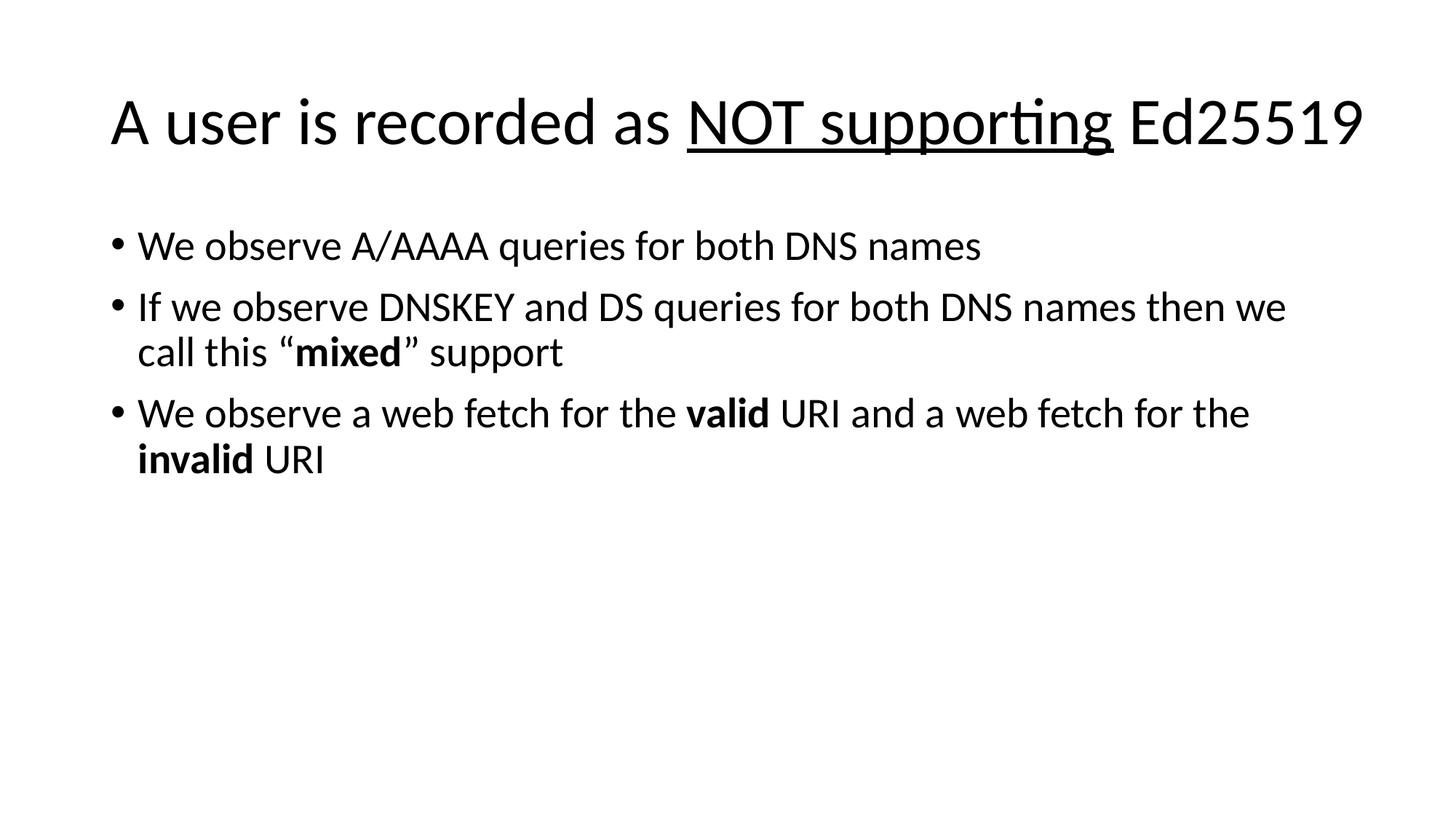

# A user is recorded as NOT supporting Ed25519
We observe A/AAAA queries for both DNS names
If we observe DNSKEY and DS queries for both DNS names then we call this “mixed” support
We observe a web fetch for the valid URI and a web fetch for the invalid URI